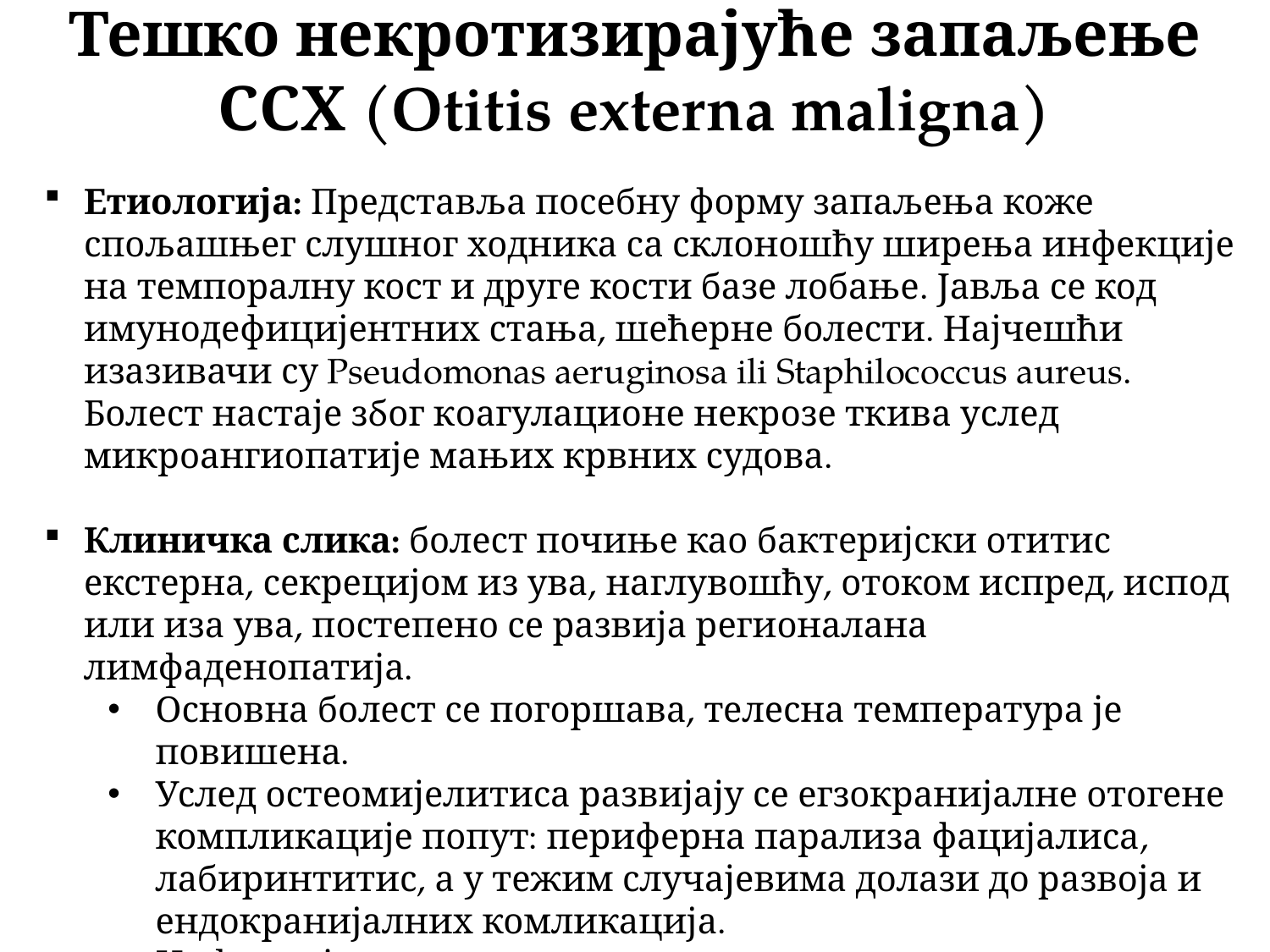

Тешко некротизирајуће запаљење ССХ (Otitis externa maligna)

Етиологија: Представља посебну форму запаљења коже спољашњег слушног ходника са склоношћу ширења инфекције на темпоралну кост и друге кости базе лобање. Јавља се код имунодефицијентних стања, шећерне болести. Најчешћи изазивачи су Pseudomonas aeruginosa ili Staphilococcus aureus. Болест настаје због коагулационе некрозе ткива услед микроангиопатије мањих крвних судова.

Клиничка слика: болест почиње као бактеријски отитис екстерна, секрецијом из ува, наглувошћу, отоком испред, испод или иза ува, постепено се развија регионалана лимфаденопатија.
Основна болест се погоршава, телесна температура је повишена.
Услед остеомијелитиса развијају се егзокранијалне отогене компликације попут: периферна парализа фацијалиса, лабиринтитис, а у тежим случајевима долази до развоја и ендокранијалних комликација.
Инфекција може да се прошири и на мека ткива, врата, ждрела, ларинкса.